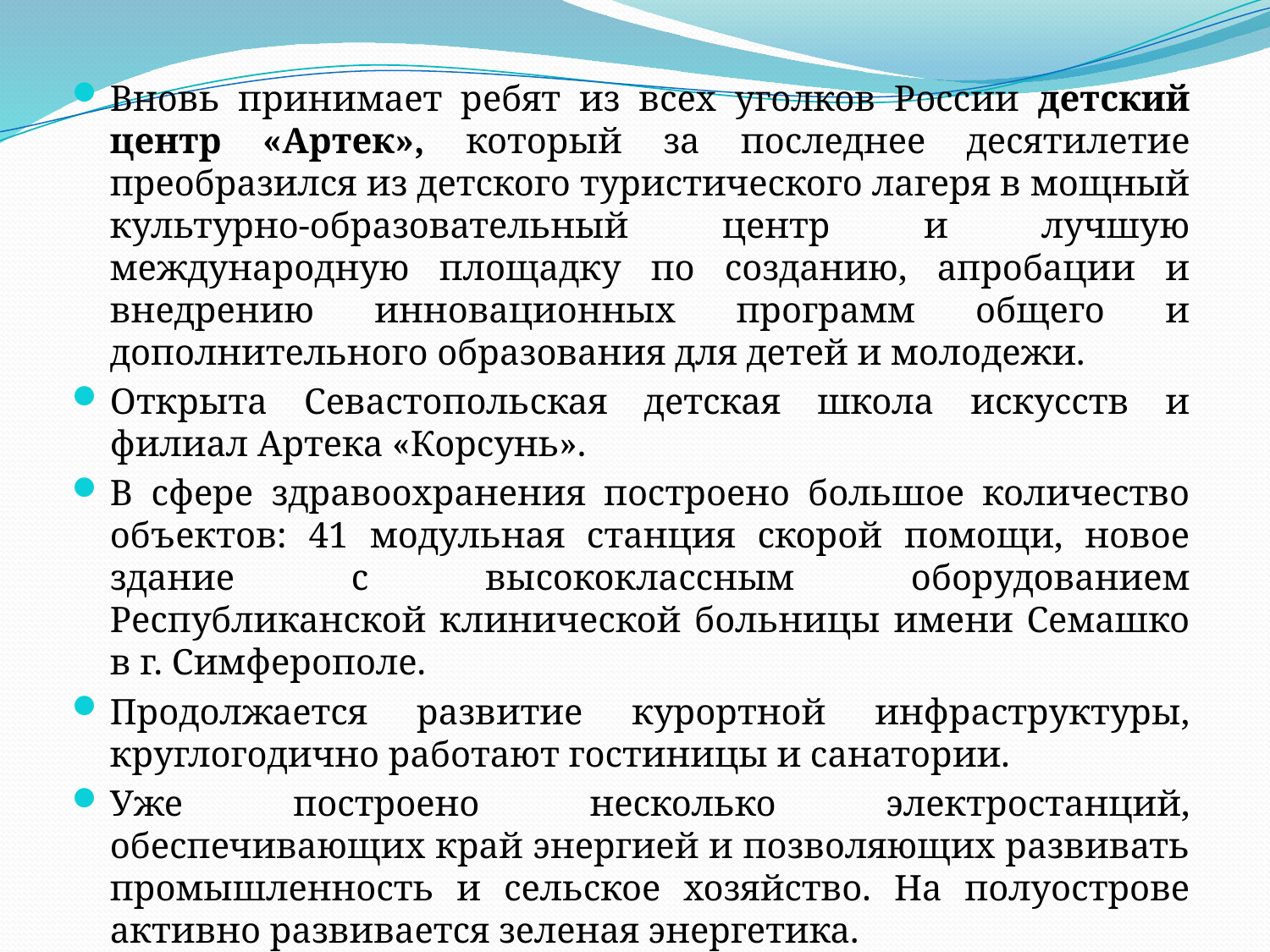

Вновь принимает ребят из всех уголков России детский центр «Артек», который за последнее десятилетие преобразился из детского туристического лагеря в мощный культурно-образовательный центр и лучшую международную площадку по созданию, апробации и внедрению инновационных программ общего и дополнительного образования для детей и молодежи.
Открыта Севастопольская детская школа искусств и филиал Артека «Корсунь».
В сфере здравоохранения построено большое количество объектов: 41 модульная станция скорой помощи, новое здание с высококлассным оборудованием Республиканской клинической больницы имени Семашко в г. Симферополе.
Продолжается развитие курортной инфраструктуры, круглогодично работают гостиницы и санатории.
Уже построено несколько электростанций, обеспечивающих край энергией и позволяющих развивать промышленность и сельское хозяйство. На полуострове активно развивается зеленая энергетика.